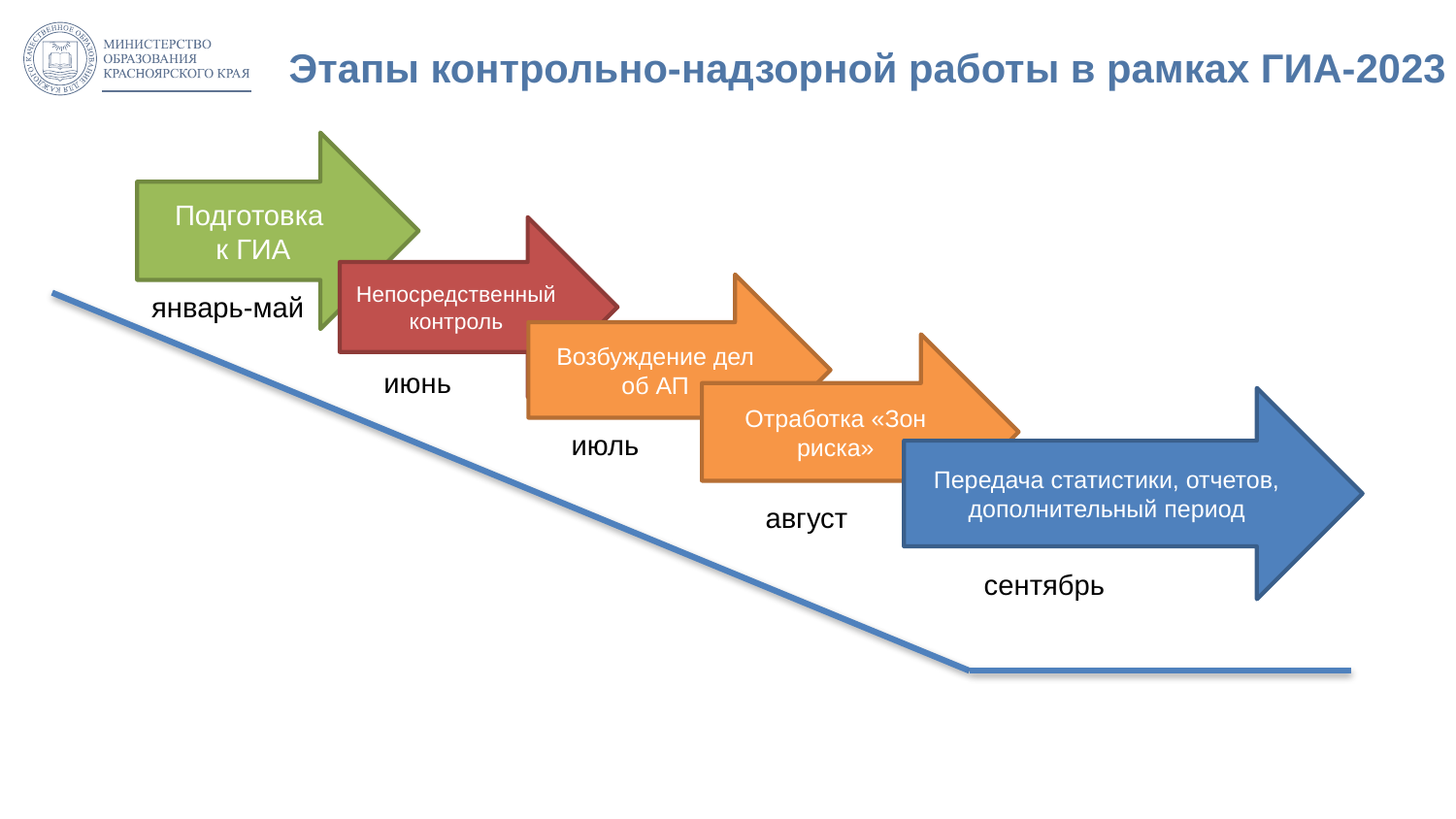

# Этапы контрольно-надзорной работы в рамках ГИА-2023
Подготовка
к ГИА
Непосредственный контроль
Возбуждение дел об АП
январь-май
Отработка «Зон риска»
июнь
Передача статистики, отчетов, дополнительный период
июль
август
сентябрь
4